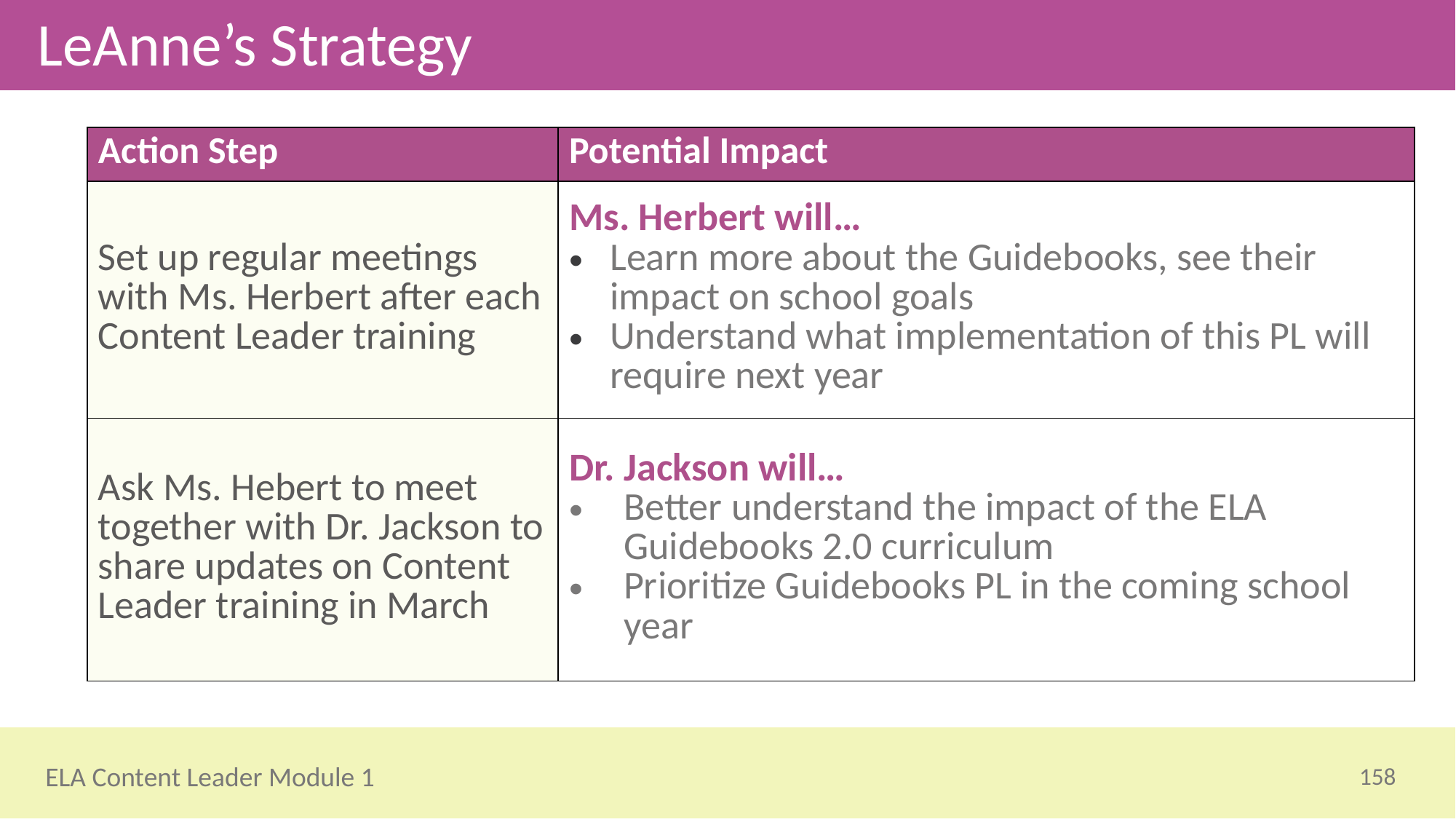

LeAnne’s Strategy
| Action Step | Potential Impact |
| --- | --- |
| Set up regular meetings with Ms. Herbert after each Content Leader training | Ms. Herbert will… Learn more about the Guidebooks, see their impact on school goals Understand what implementation of this PL will require next year |
| Ask Ms. Hebert to meet together with Dr. Jackson to share updates on Content Leader training in March | Dr. Jackson will… Better understand the impact of the ELA Guidebooks 2.0 curriculum Prioritize Guidebooks PL in the coming school year |

158